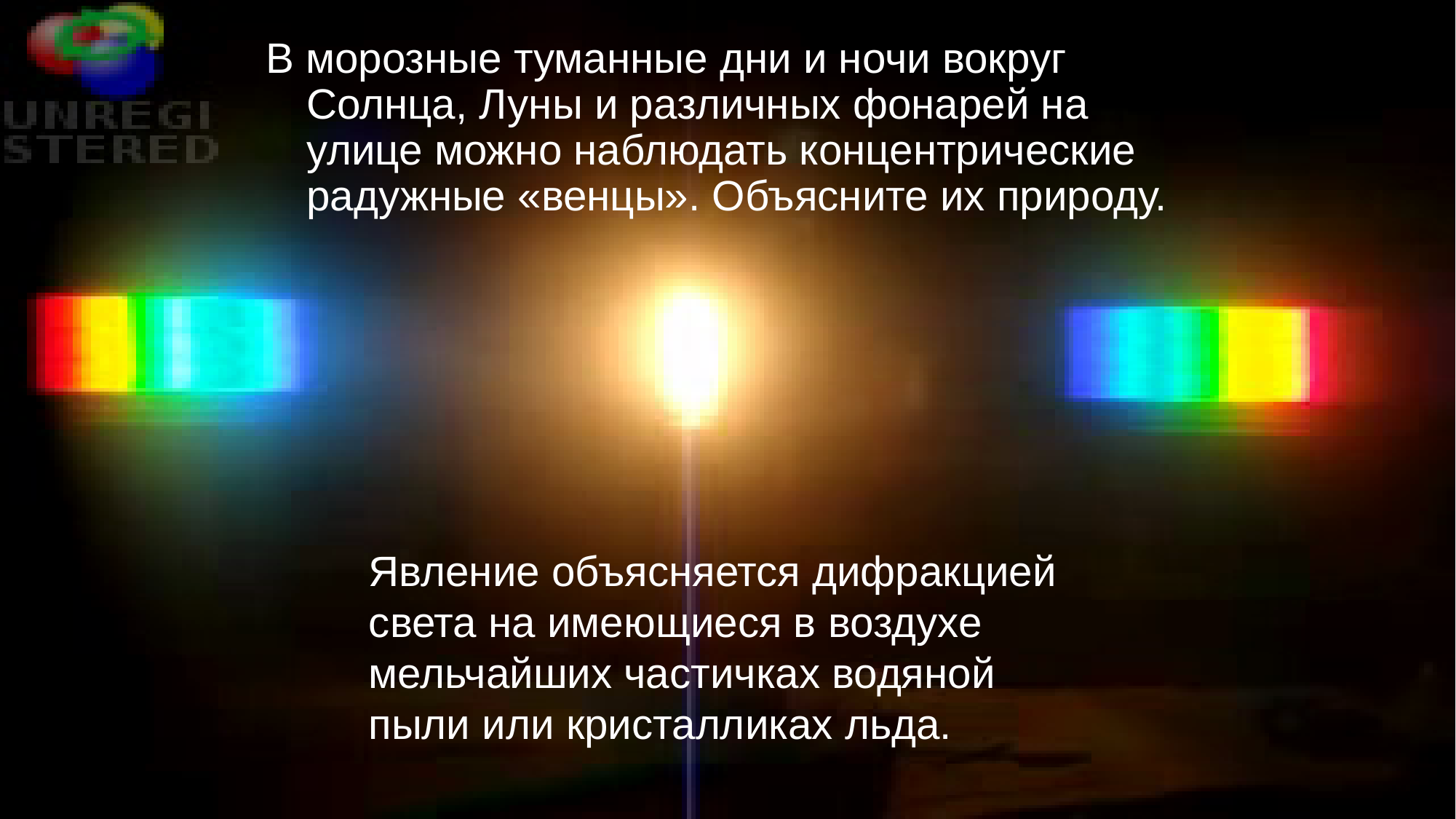

В морозные туманные дни и ночи вокруг Солнца, Луны и различных фонарей на улице можно наблюдать концентрические радужные «венцы». Объясните их природу.
Явление объясняется дифракцией света на имеющиеся в воздухе мельчайших частичках водяной пыли или кристалликах льда.